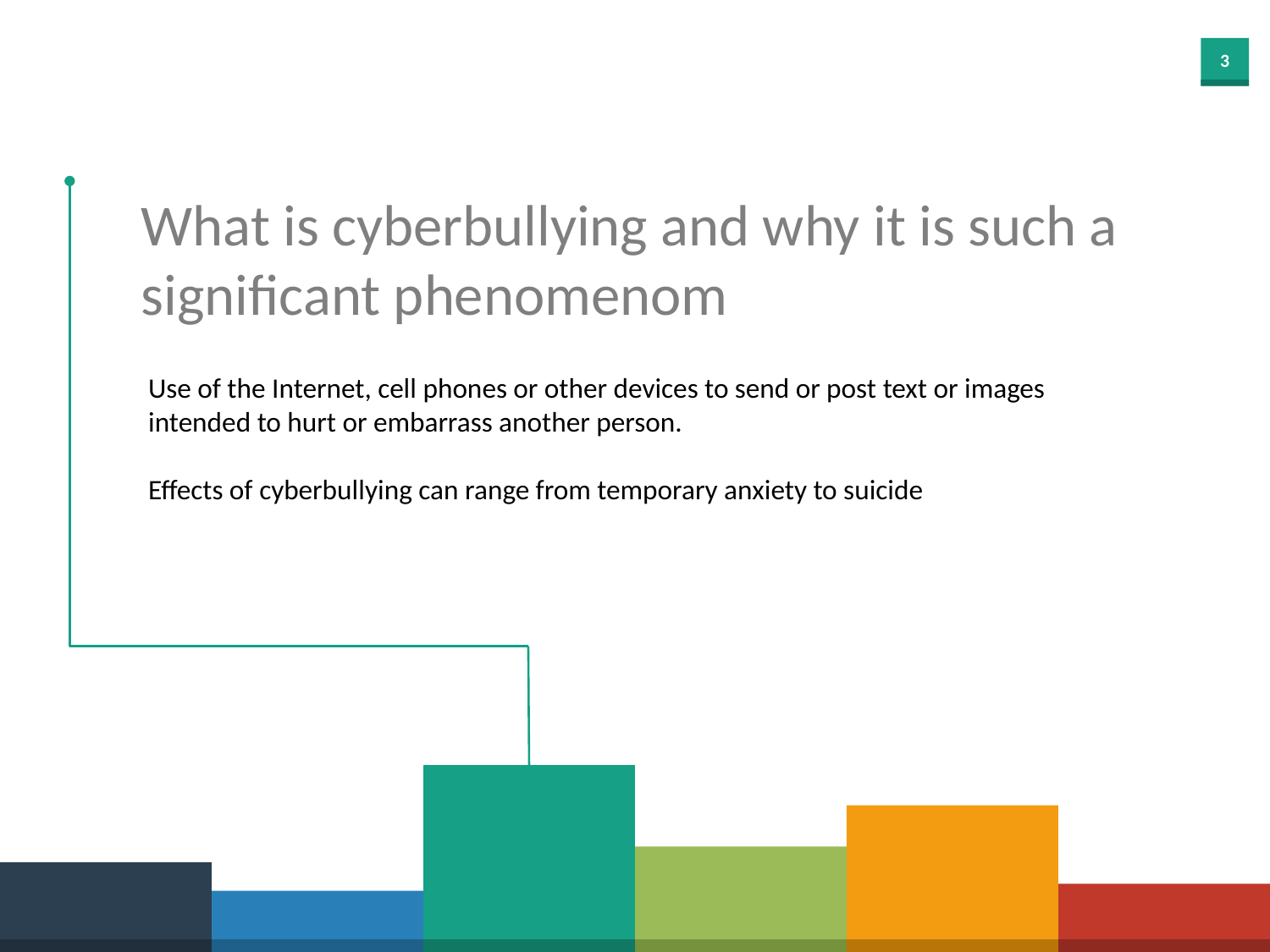

What is cyberbullying and why it is such a
significant phenomenom
Use of the Internet, cell phones or other devices to send or post text or images intended to hurt or embarrass another person.

Effects of cyberbullying can range from temporary anxiety to suicide